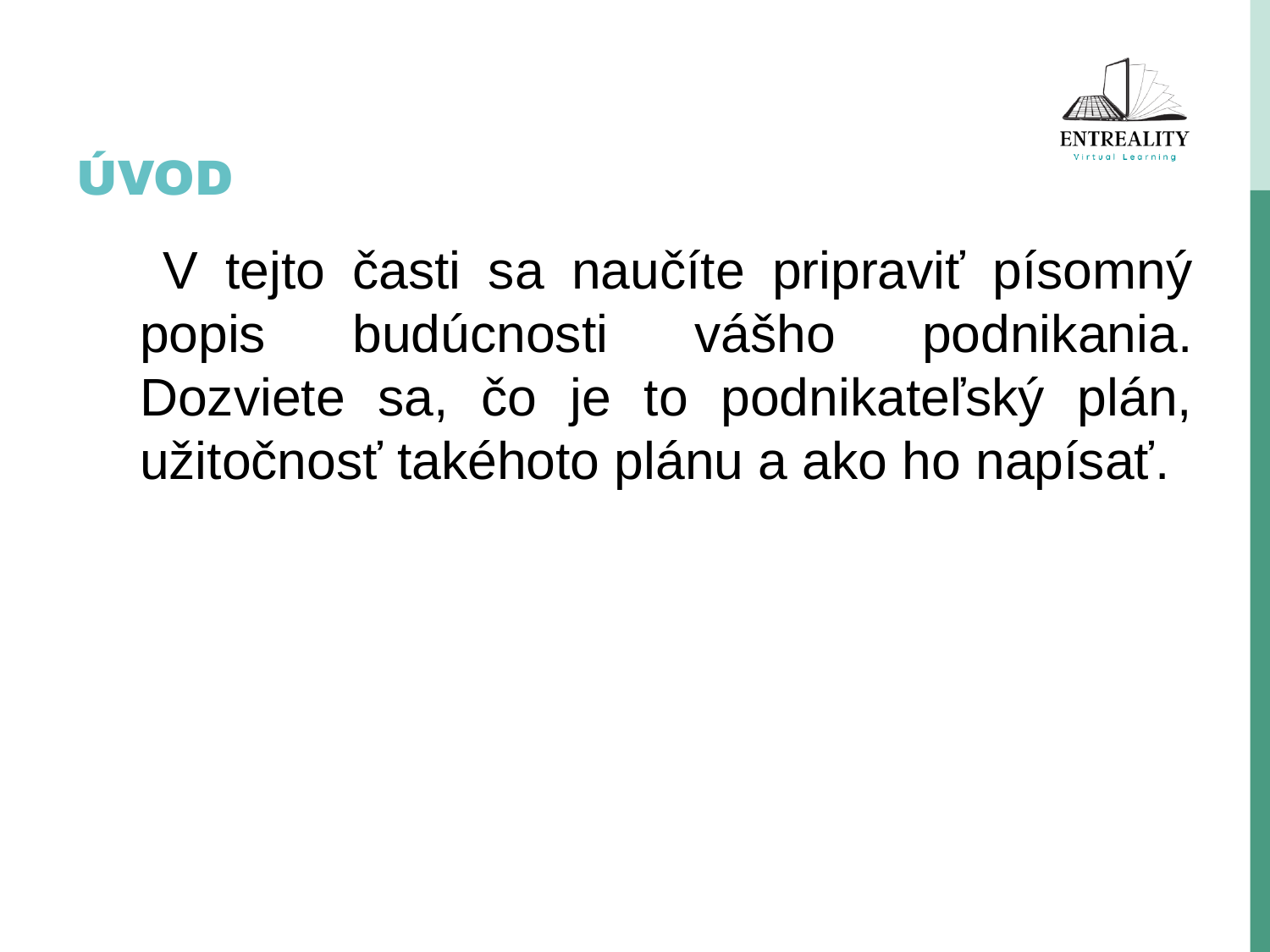

# ÚVOD
  V tejto časti sa naučíte pripraviť písomný popis budúcnosti vášho podnikania. Dozviete sa, čo je to podnikateľský plán, užitočnosť takéhoto plánu a ako ho napísať.